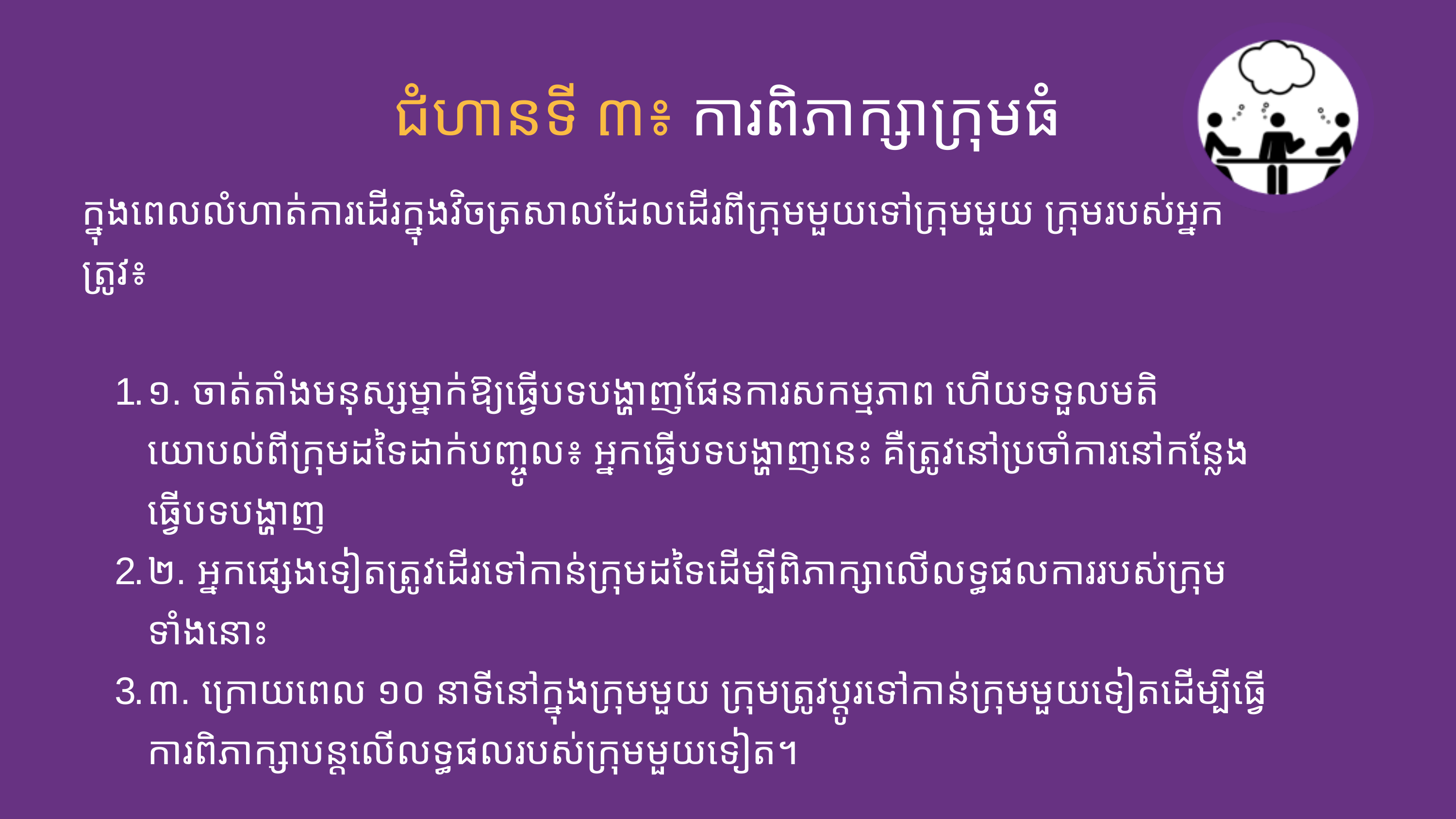

ជំហាន​ទី ៣៖ ការពិភាក្សា​ក្រុមធំ​
ក្នុង​ពេលលំហាត់​ការដើរក្នុង​​​វិចត្រសាលដែលដើរ​​ពី​ក្រុមមួយទៅ​ក្រុម​មួយ ក្រុម​របស់​អ្នក​ត្រូវ៖

១. ចាត់​តាំង​មនុស្ស​ម្នាក់ឱ្យធ្វើ​បទ​បង្ហាញ​ផែនការ​សកម្មភាព ហើយ​ទទួលមតិ​យោបល់​ពីក្រុម​ដទៃ​ដាក់បញ្ចូល៖ អ្នក​ធ្វើបទបង្ហាញ​នេះ គឺត្រូវនៅប្រចាំ​ការនៅ​កន្លែងធ្វើ​បទបង្ហាញ
២. អ្នក​ផ្សេងទៀត​ត្រូវ​ដើរ​ទៅកាន់ក្រុម​ដទៃ​ដើម្បី​ពិភាក្សាលើ​លទ្ធផល​ការ​របស់ក្រុម​ទាំងនោះ
៣. ក្រោយ​ពេល ១០ នាទីនៅក្នុង​​ក្រុមមួយ ក្រុមត្រូវ​ប្ដូរទៅកាន់​ក្រុមមួយ​ទៀត​ដើម្បី​ធ្វើ​ការពិភាក្សាបន្ត​លើ​លទ្ធផល​របស់​ក្រុម​មួយ​ទៀត។